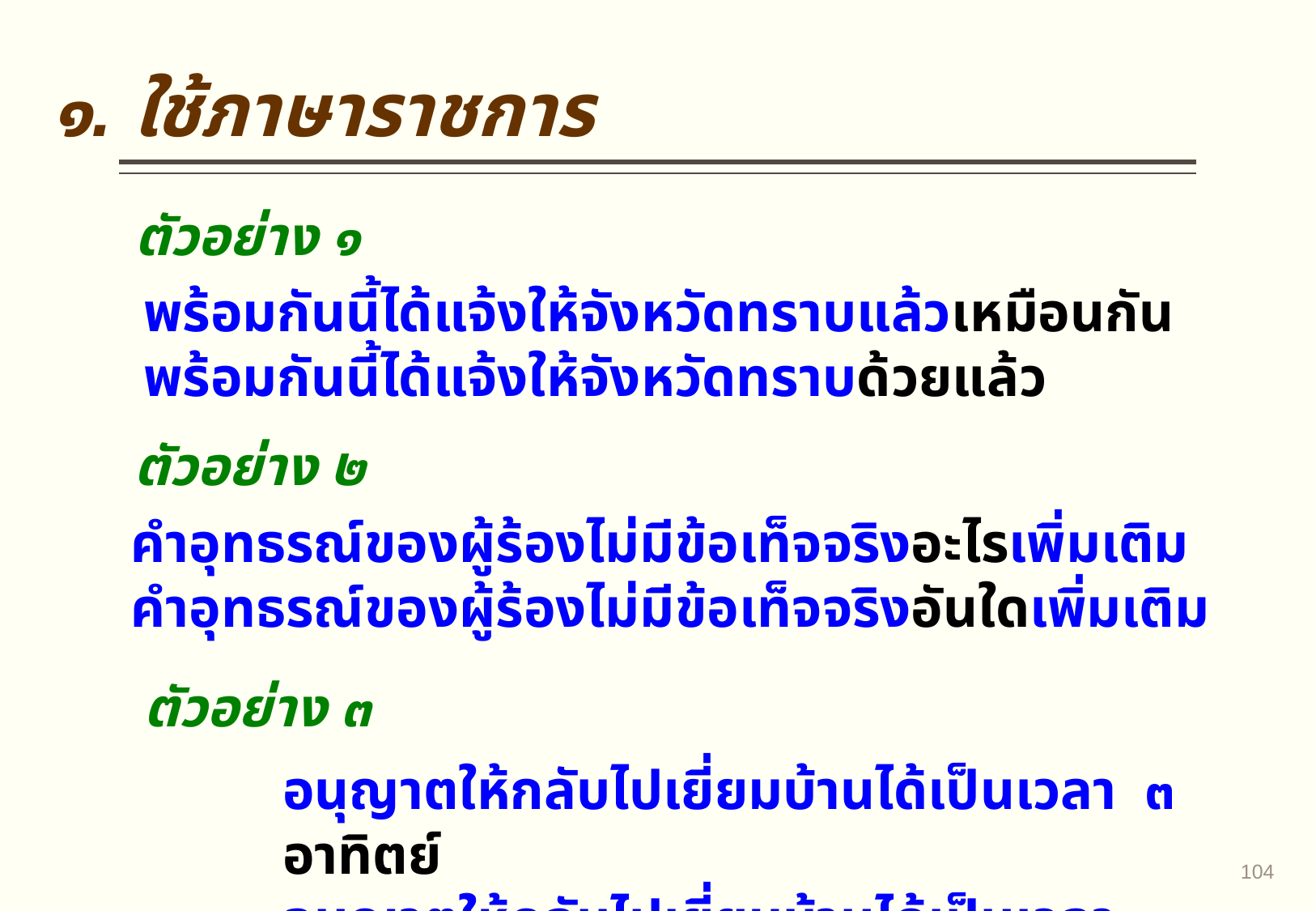

๑. ใช้ภาษาราชการ
ตัวอย่าง ๑
พร้อมกันนี้ได้แจ้งให้จังหวัดทราบแล้วเหมือนกัน
พร้อมกันนี้ได้แจ้งให้จังหวัดทราบด้วยแล้ว
ตัวอย่าง ๒
คำอุทธรณ์ของผู้ร้องไม่มีข้อเท็จจริงอะไรเพิ่มเติม
คำอุทธรณ์ของผู้ร้องไม่มีข้อเท็จจริงอันใดเพิ่มเติม
ตัวอย่าง ๓
อนุญาตให้กลับไปเยี่ยมบ้านได้เป็นเวลา  ๓  อาทิตย์
อนุญาตให้กลับไปเยี่ยมบ้านได้เป็นเวลา ๓  สัปดาห์
104